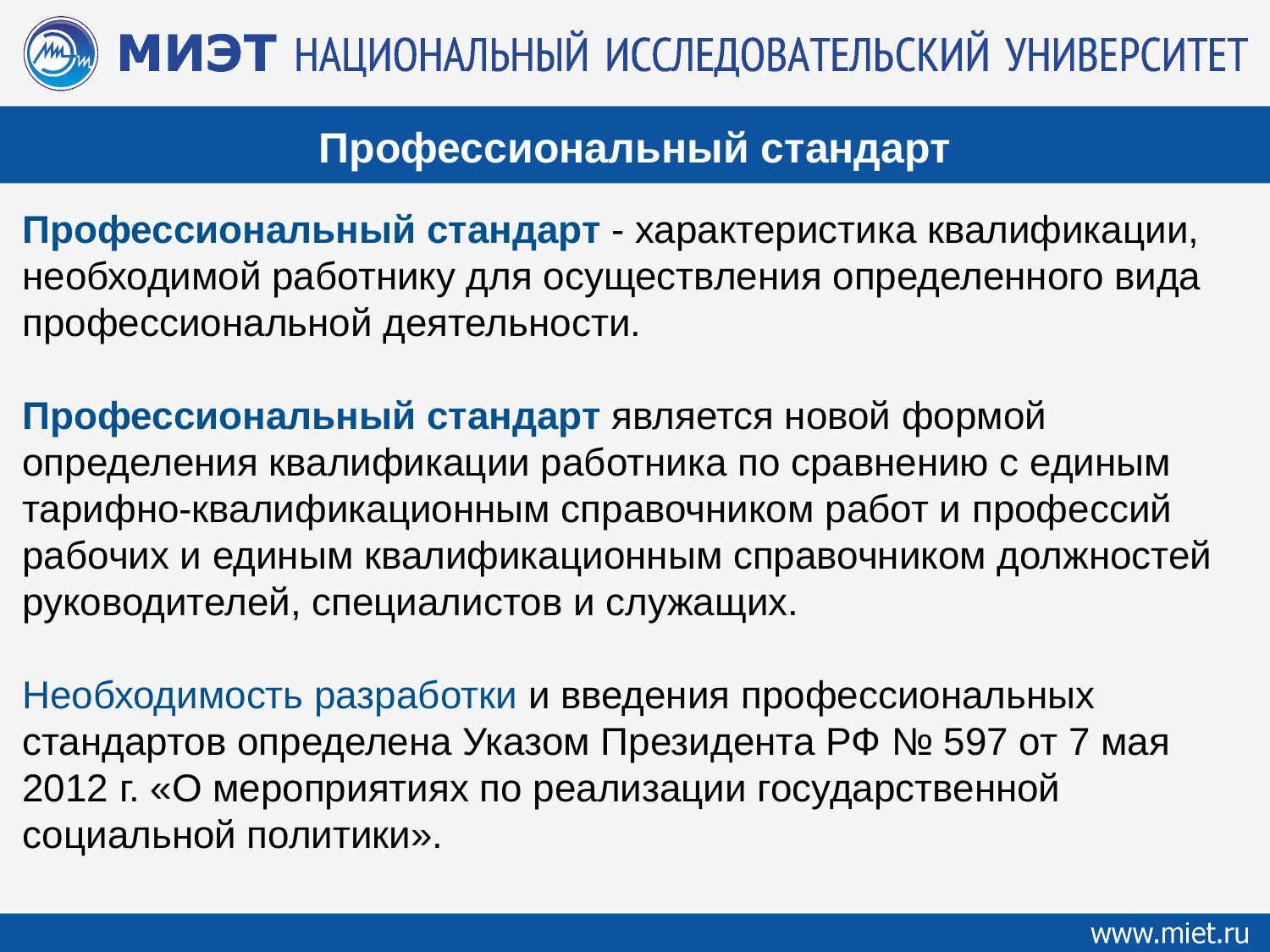

Профессиональный стандарт
Профессиональный стандарт - характеристика квалификации, необходимой работнику для осуществления определенного вида профессиональной деятельности.

Профессиональный стандарт является новой формой определения квалификации работника по сравнению с единым тарифно-квалификационным справочником работ и профессий рабочих и единым квалификационным справочником должностей руководителей, специалистов и служащих.

Необходимость разработки и введения профессиональных стандартов определена Указом Президента РФ № 597 от 7 мая 2012 г. «О мероприятиях по реализации государственной социальной политики».